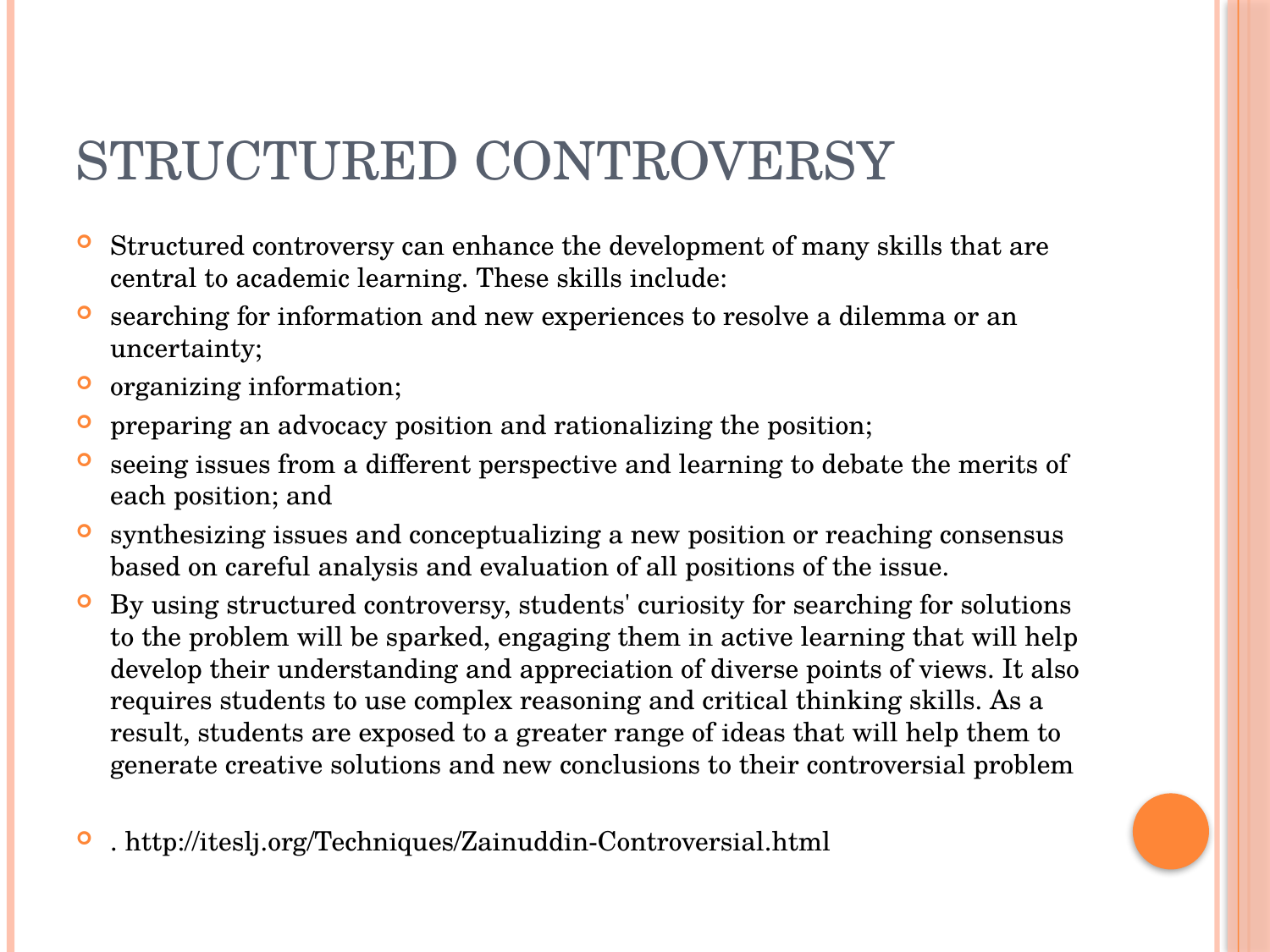

# structured controversy
Structured controversy can enhance the development of many skills that are central to academic learning. These skills include:
searching for information and new experiences to resolve a dilemma or an uncertainty;
organizing information;
preparing an advocacy position and rationalizing the position;
seeing issues from a different perspective and learning to debate the merits of each position; and
synthesizing issues and conceptualizing a new position or reaching consensus based on careful analysis and evaluation of all positions of the issue.
By using structured controversy, students' curiosity for searching for solutions to the problem will be sparked, engaging them in active learning that will help develop their understanding and appreciation of diverse points of views. It also requires students to use complex reasoning and critical thinking skills. As a result, students are exposed to a greater range of ideas that will help them to generate creative solutions and new conclusions to their controversial problem

. http://iteslj.org/Techniques/Zainuddin-Controversial.html